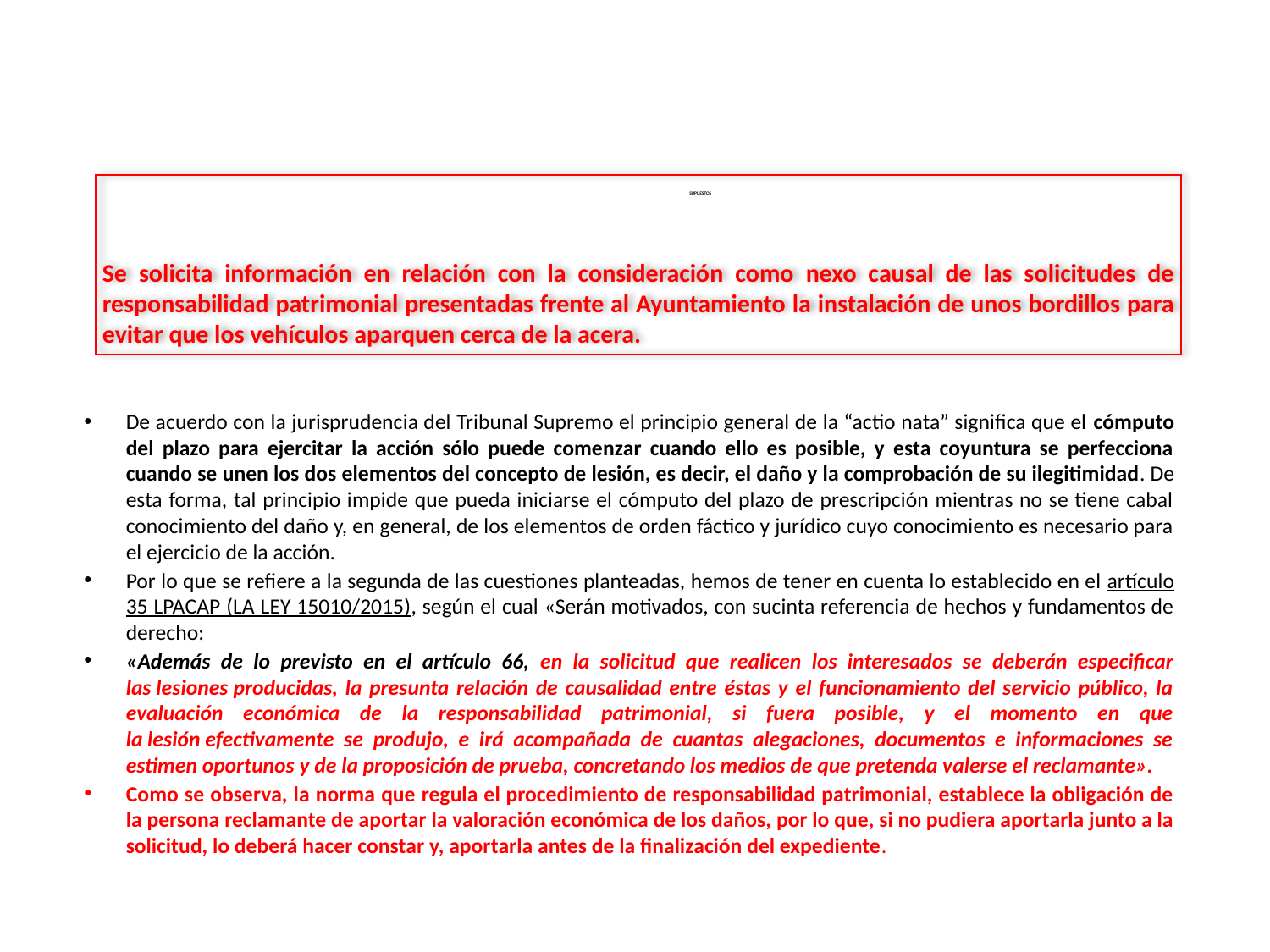

Se solicita información en relación con la consideración como nexo causal de las solicitudes de responsabilidad patrimonial presentadas frente al Ayuntamiento la instalación de unos bordillos para evitar que los vehículos aparquen cerca de la acera.

# SUPUESTOS
De acuerdo con la jurisprudencia del Tribunal Supremo el principio general de la “actio nata” significa que el cómputo del plazo para ejercitar la acción sólo puede comenzar cuando ello es posible, y esta coyuntura se perfecciona cuando se unen los dos elementos del concepto de lesión, es decir, el daño y la comprobación de su ilegitimidad. De esta forma, tal principio impide que pueda iniciarse el cómputo del plazo de prescripción mientras no se tiene cabal conocimiento del daño y, en general, de los elementos de orden fáctico y jurídico cuyo conocimiento es necesario para el ejercicio de la acción.
Por lo que se refiere a la segunda de las cuestiones planteadas, hemos de tener en cuenta lo establecido en el artículo 35 LPACAP (LA LEY 15010/2015), según el cual «Serán motivados, con sucinta referencia de hechos y fundamentos de derecho:
«Además de lo previsto en el artículo 66, en la solicitud que realicen los interesados se deberán especificar las lesiones producidas, la presunta relación de causalidad entre éstas y el funcionamiento del servicio público, la evaluación económica de la responsabilidad patrimonial, si fuera posible, y el momento en que la lesión efectivamente se produjo, e irá acompañada de cuantas alegaciones, documentos e informaciones se estimen oportunos y de la proposición de prueba, concretando los medios de que pretenda valerse el reclamante».
Como se observa, la norma que regula el procedimiento de responsabilidad patrimonial, establece la obligación de la persona reclamante de aportar la valoración económica de los daños, por lo que, si no pudiera aportarla junto a la solicitud, lo deberá hacer constar y, aportarla antes de la finalización del expediente.